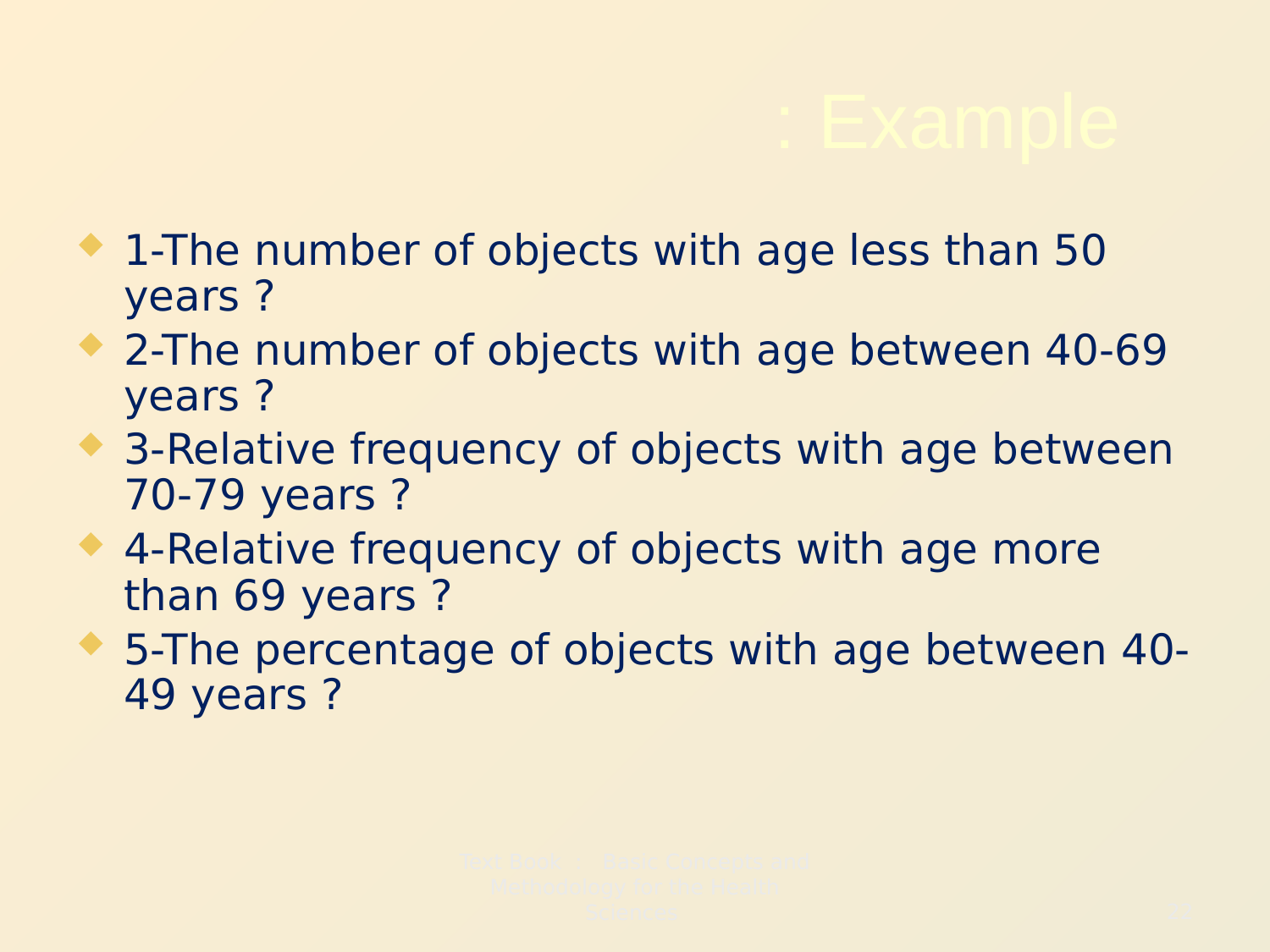

# Example :
1-The number of objects with age less than 50 years ?
2-The number of objects with age between 40-69 years ?
3-Relative frequency of objects with age between 70-79 years ?
4-Relative frequency of objects with age more than 69 years ?
5-The percentage of objects with age between 40-49 years ?

22
Text Book  :   Basic Concepts and Methodology for the Health Sciences